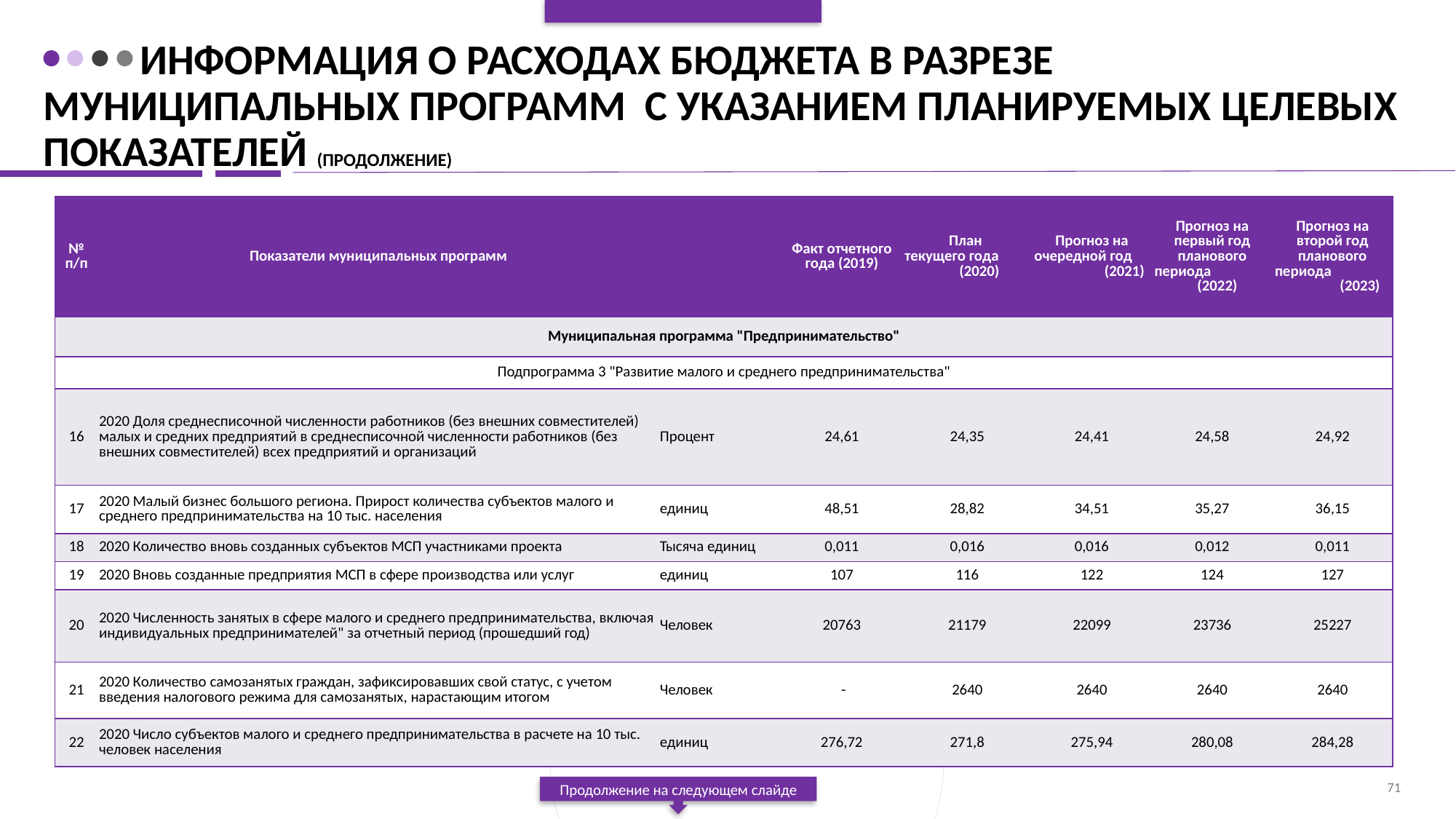

# Информация о расходах бюджета в разрезе муниципальных программ  с указанием планируемых целевых показателей (продолжение)
| № п/п | Показатели муниципальных программ |  | Факт отчетного года (2019) | План текущего года (2020) | Прогноз на очередной год (2021) | Прогноз на первый год планового периода (2022) | Прогноз на второй год планового периода (2023) |
| --- | --- | --- | --- | --- | --- | --- | --- |
| Муниципальная программа "Предпринимательство" |  |  |  |  |  |  |  |
| Подпрограмма 3 "Развитие малого и среднего предпринимательства" |  |  |  |  |  |  |  |
| 16 | 2020 Доля среднесписочной численности работников (без внешних совместителей) малых и средних предприятий в среднесписочной численности работников (без внешних совместителей) всех предприятий и организаций | Процент | 24,61 | 24,35 | 24,41 | 24,58 | 24,92 |
| 17 | 2020 Малый бизнес большого региона. Прирост количества субъектов малого и среднего предпринимательства на 10 тыс. населения | единиц | 48,51 | 28,82 | 34,51 | 35,27 | 36,15 |
| 18 | 2020 Количество вновь созданных субъектов МСП участниками проекта | Тысяча единиц | 0,011 | 0,016 | 0,016 | 0,012 | 0,011 |
| 19 | 2020 Вновь созданные предприятия МСП в сфере производства или услуг | единиц | 107 | 116 | 122 | 124 | 127 |
| 20 | 2020 Численность занятых в сфере малого и среднего предпринимательства, включая индивидуальных предпринимателей" за отчетный период (прошедший год) | Человек | 20763 | 21179 | 22099 | 23736 | 25227 |
| 21 | 2020 Количество самозанятых граждан, зафиксировавших свой статус, с учетом введения налогового режима для самозанятых, нарастающим итогом | Человек | - | 2640 | 2640 | 2640 | 2640 |
| 22 | 2020 Число субъектов малого и среднего предпринимательства в расчете на 10 тыс. человек населения | единиц | 276,72 | 271,8 | 275,94 | 280,08 | 284,28 |
71
Продолжение на следующем слайде